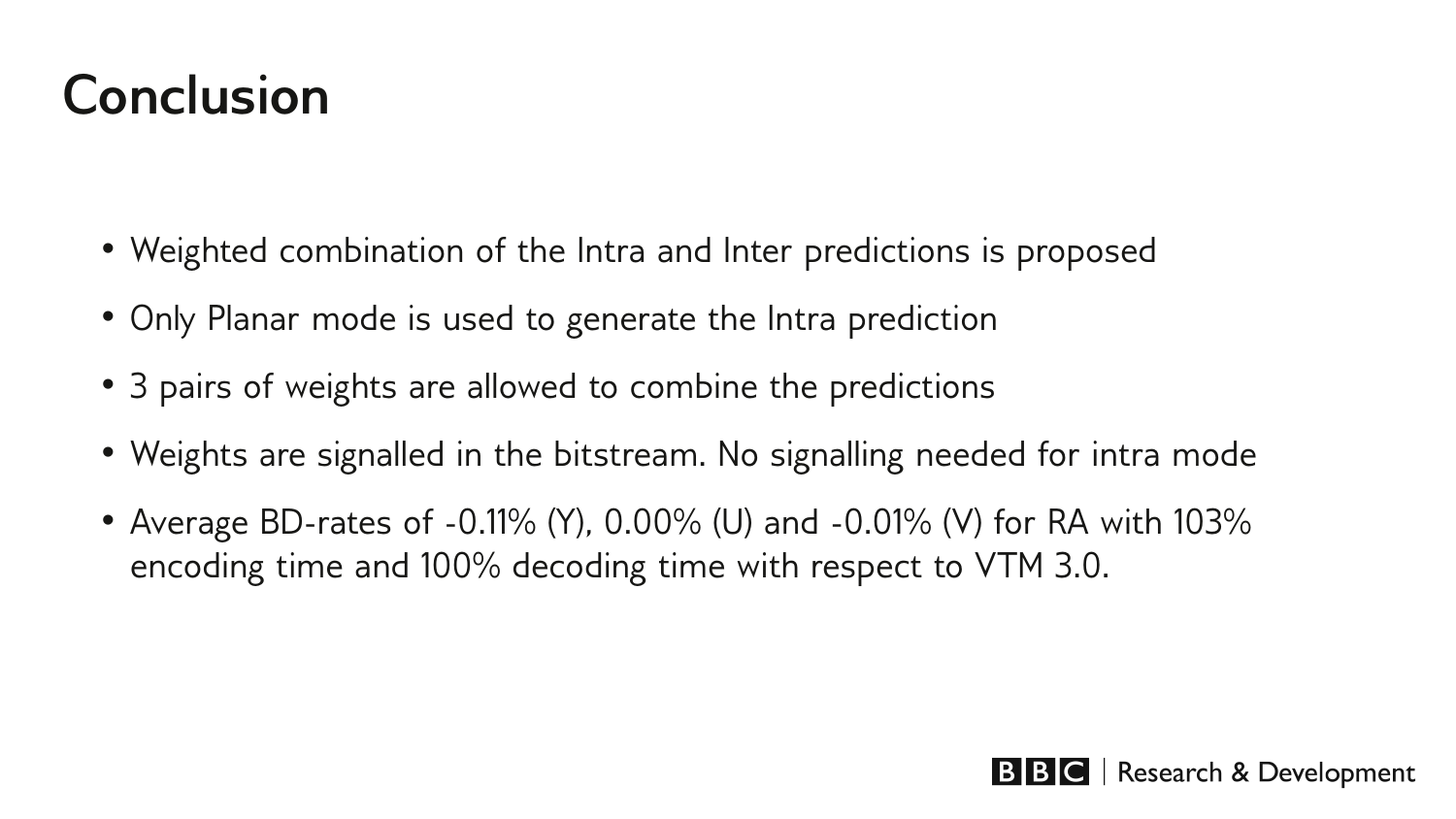

Conclusion
Weighted combination of the Intra and Inter predictions is proposed
Only Planar mode is used to generate the Intra prediction
3 pairs of weights are allowed to combine the predictions
Weights are signalled in the bitstream. No signalling needed for intra mode
Average BD-rates of -0.11% (Y), 0.00% (U) and -0.01% (V) for RA with 103% encoding time and 100% decoding time with respect to VTM 3.0.